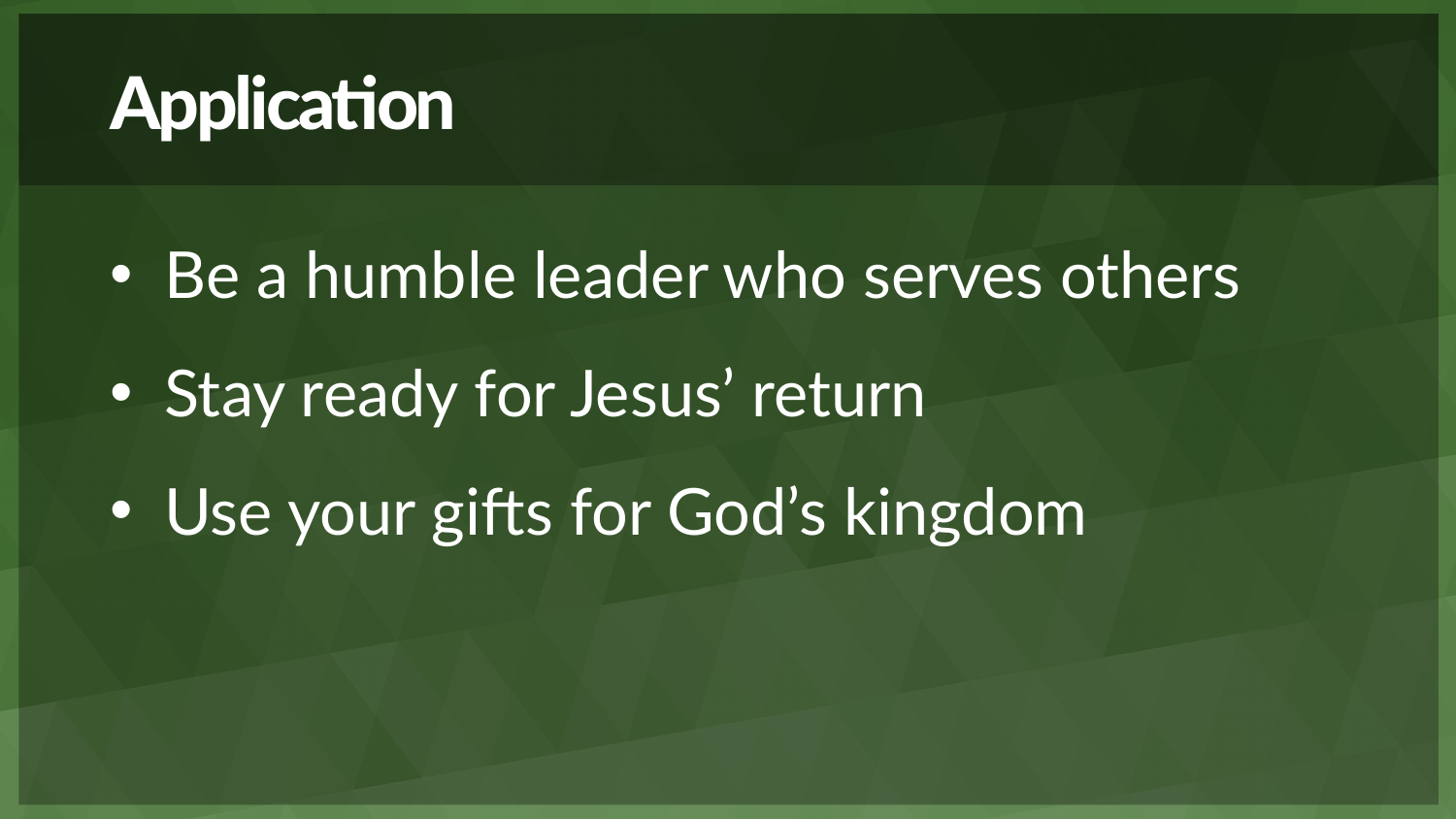

# Application
Be a humble leader who serves others
Stay ready for Jesus’ return
Use your gifts for God’s kingdom